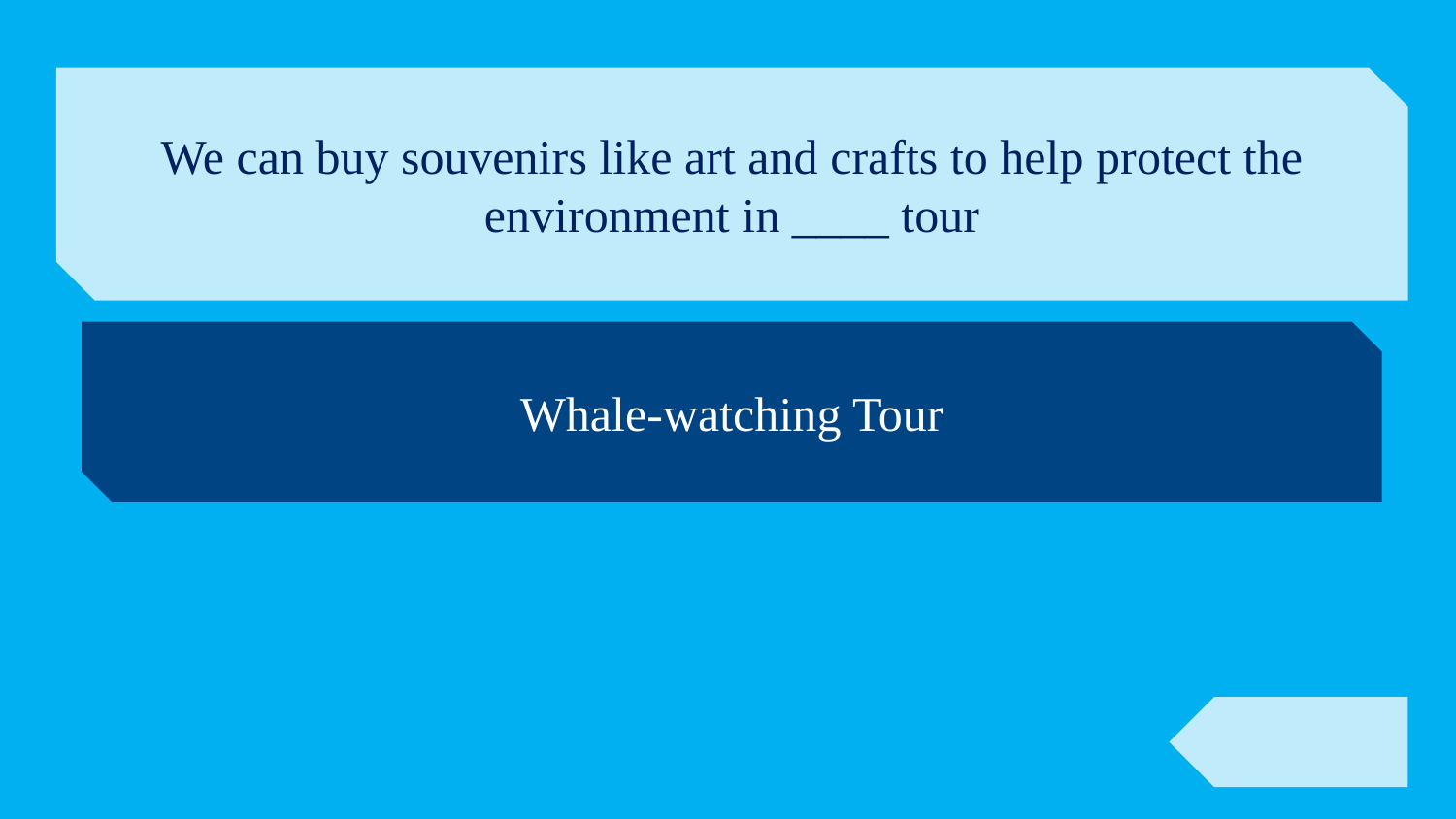

We can buy souvenirs like art and crafts to help protect the environment in ____ tour
Whale-watching Tour